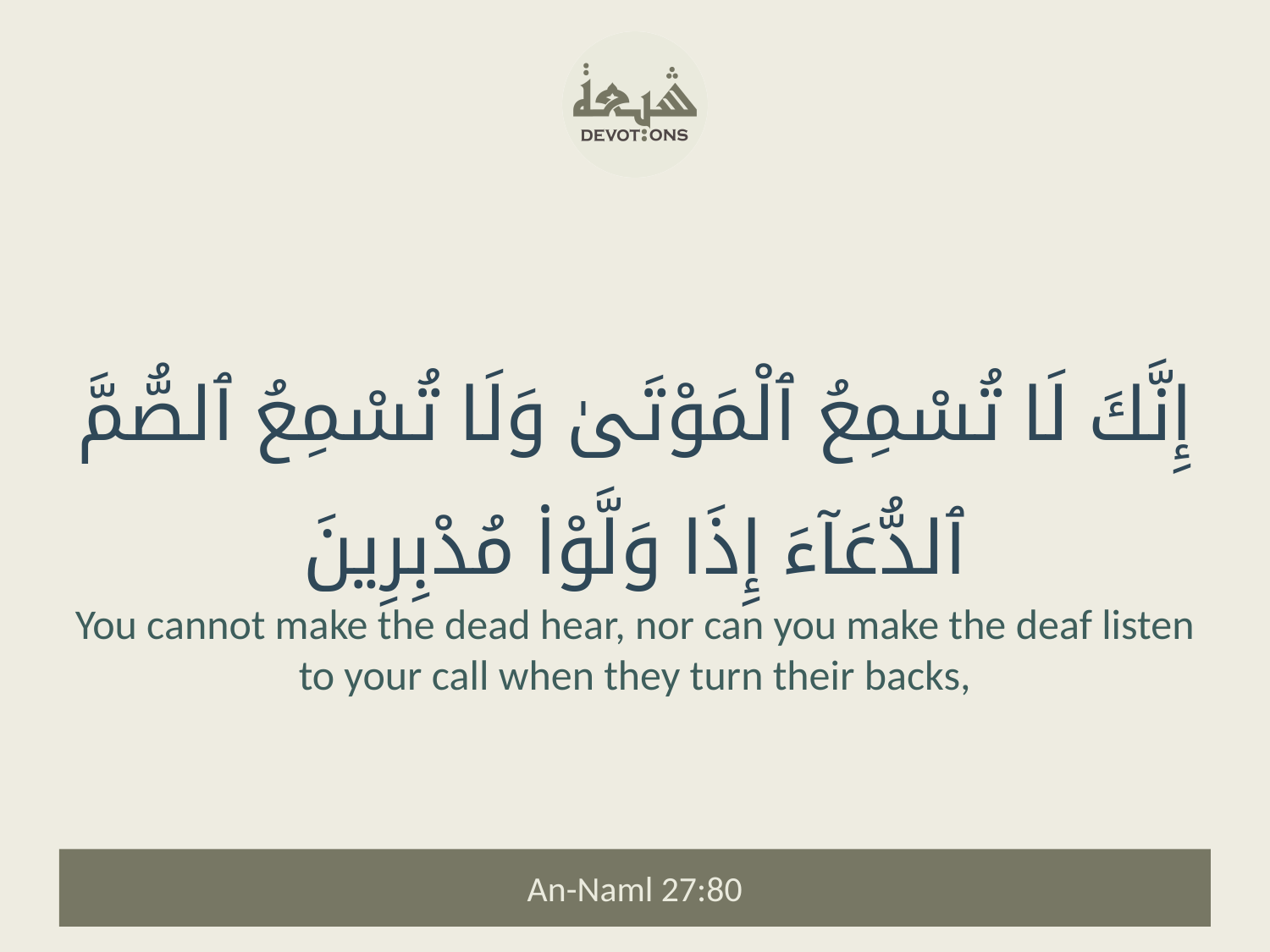

إِنَّكَ لَا تُسْمِعُ ٱلْمَوْتَىٰ وَلَا تُسْمِعُ ٱلصُّمَّ ٱلدُّعَآءَ إِذَا وَلَّوْا۟ مُدْبِرِينَ
You cannot make the dead hear, nor can you make the deaf listen to your call when they turn their backs,
An-Naml 27:80